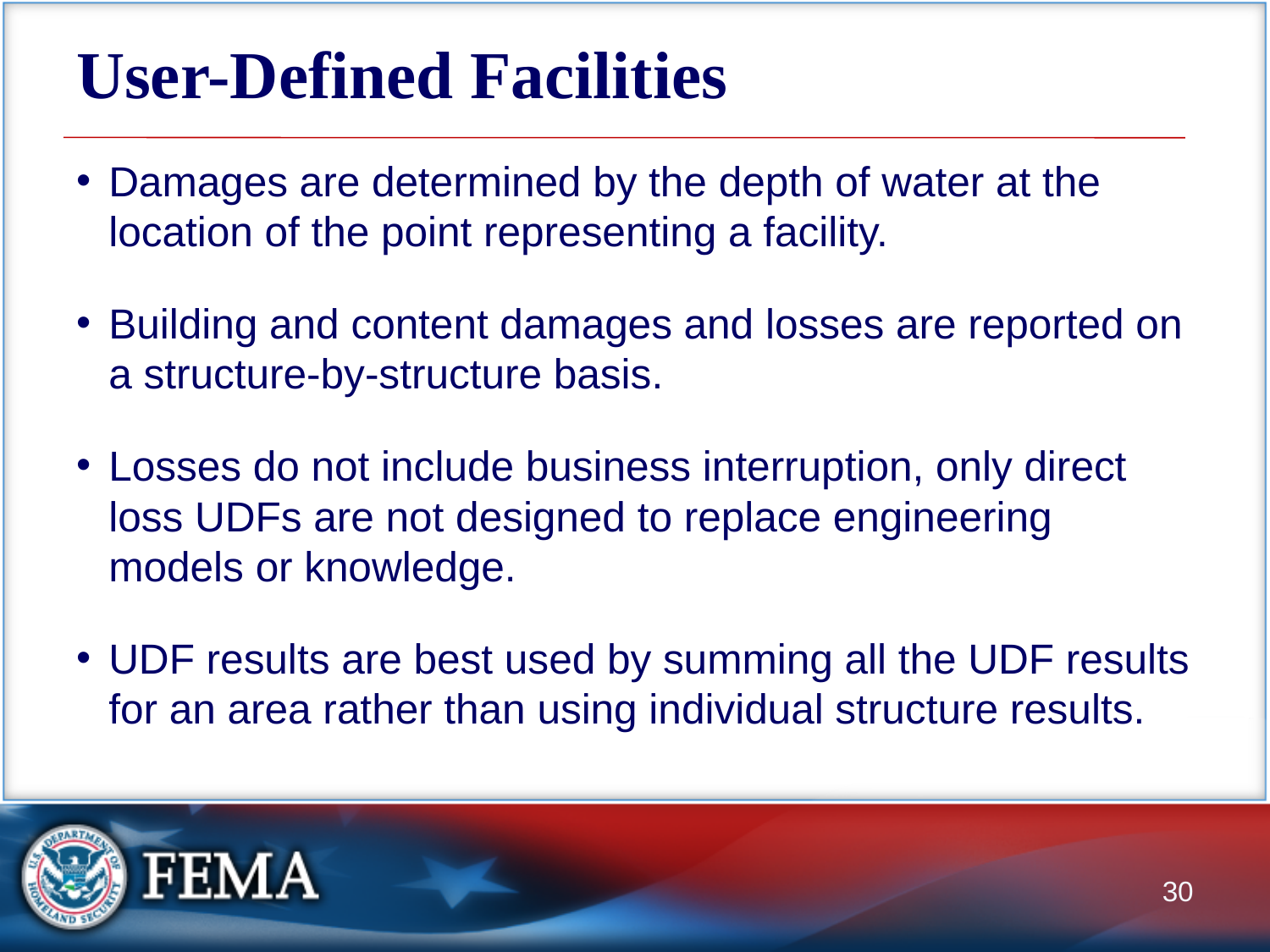

# User-Defined Facilities
Damages are determined by the depth of water at the location of the point representing a facility.
Building and content damages and losses are reported on a structure-by-structure basis.
Losses do not include business interruption, only direct loss UDFs are not designed to replace engineering models or knowledge.
UDF results are best used by summing all the UDF results for an area rather than using individual structure results.
30